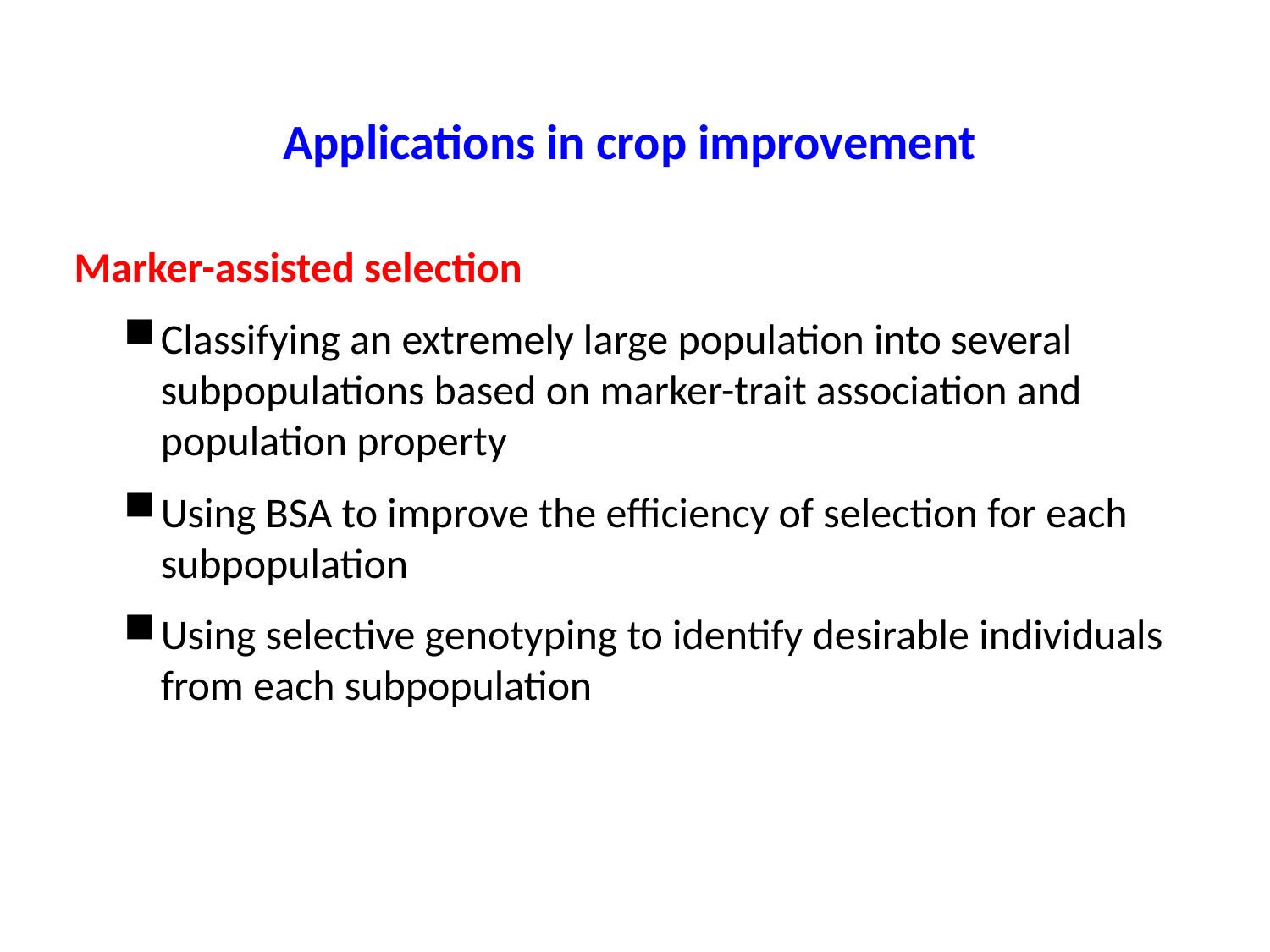

Applications in crop improvement
Marker-assisted selection
Classifying an extremely large population into several subpopulations based on marker-trait association and population property
Using BSA to improve the efficiency of selection for each subpopulation
Using selective genotyping to identify desirable individuals from each subpopulation